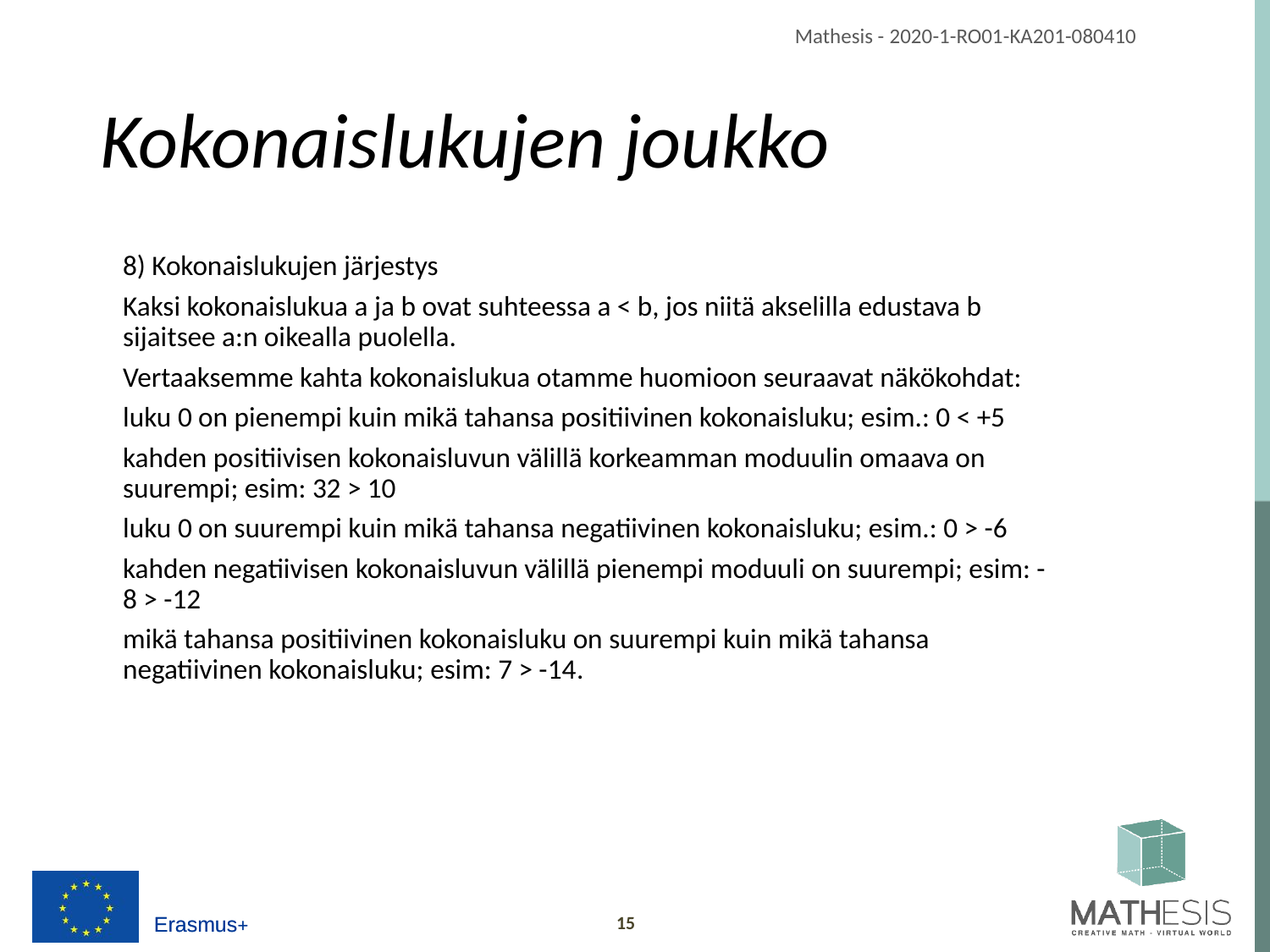

# Kokonaislukujen joukko
8) Kokonaislukujen järjestys
Kaksi kokonaislukua a ja b ovat suhteessa a < b, jos niitä akselilla edustava b sijaitsee a:n oikealla puolella.
Vertaaksemme kahta kokonaislukua otamme huomioon seuraavat näkökohdat:
luku 0 on pienempi kuin mikä tahansa positiivinen kokonaisluku; esim.: 0 < +5
kahden positiivisen kokonaisluvun välillä korkeamman moduulin omaava on suurempi; esim: 32 > 10
luku 0 on suurempi kuin mikä tahansa negatiivinen kokonaisluku; esim.: 0 > -6
kahden negatiivisen kokonaisluvun välillä pienempi moduuli on suurempi; esim: -8 > -12
mikä tahansa positiivinen kokonaisluku on suurempi kuin mikä tahansa negatiivinen kokonaisluku; esim: 7 > -14.